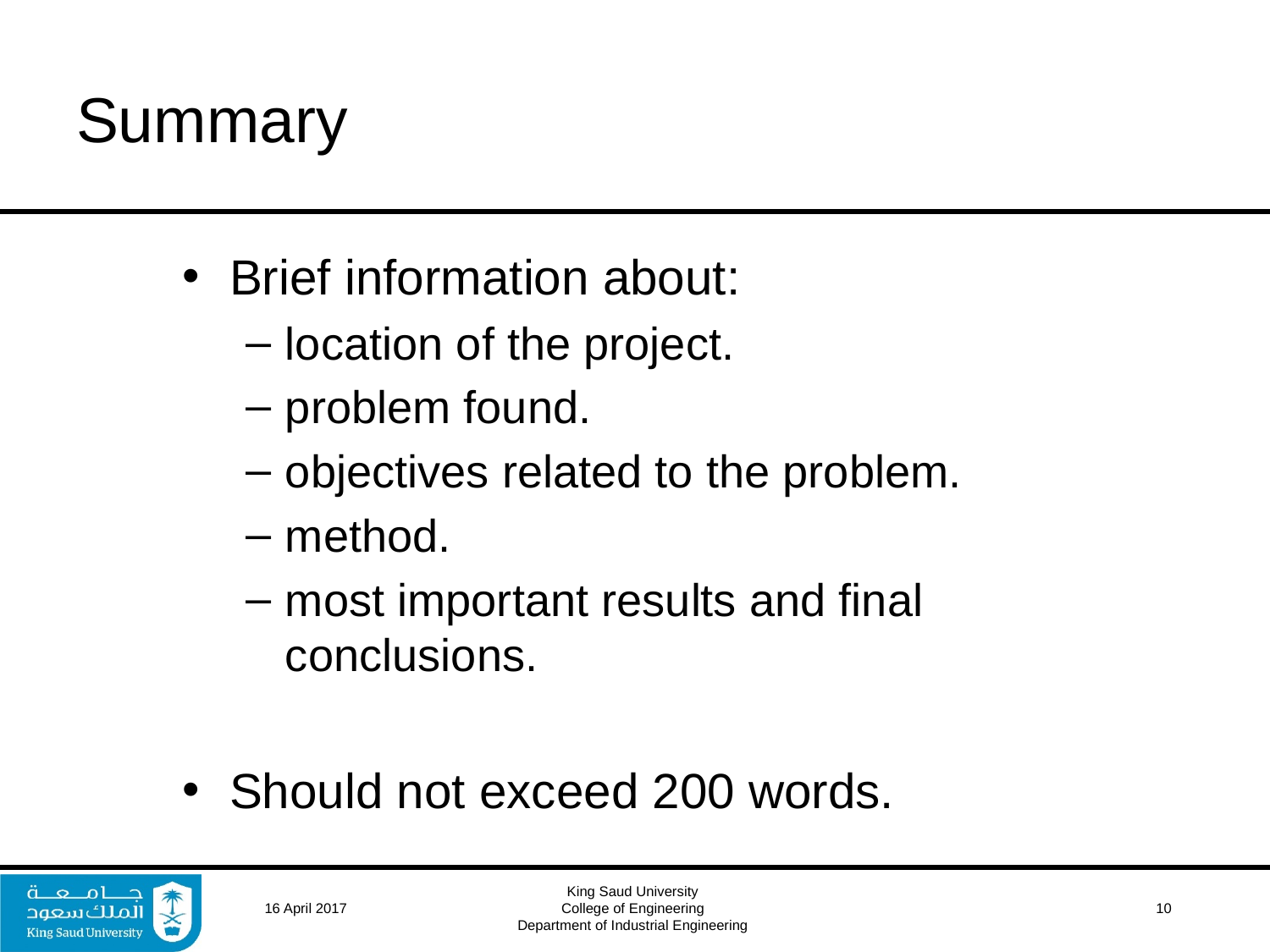

# Summary
Brief information about:
location of the project.
problem found.
objectives related to the problem.
method.
most important results and final conclusions.

Should not exceed 200 words.
16 April 2017

King Saud University
College of Engineering
Department of Industrial Engineering

                                                          10